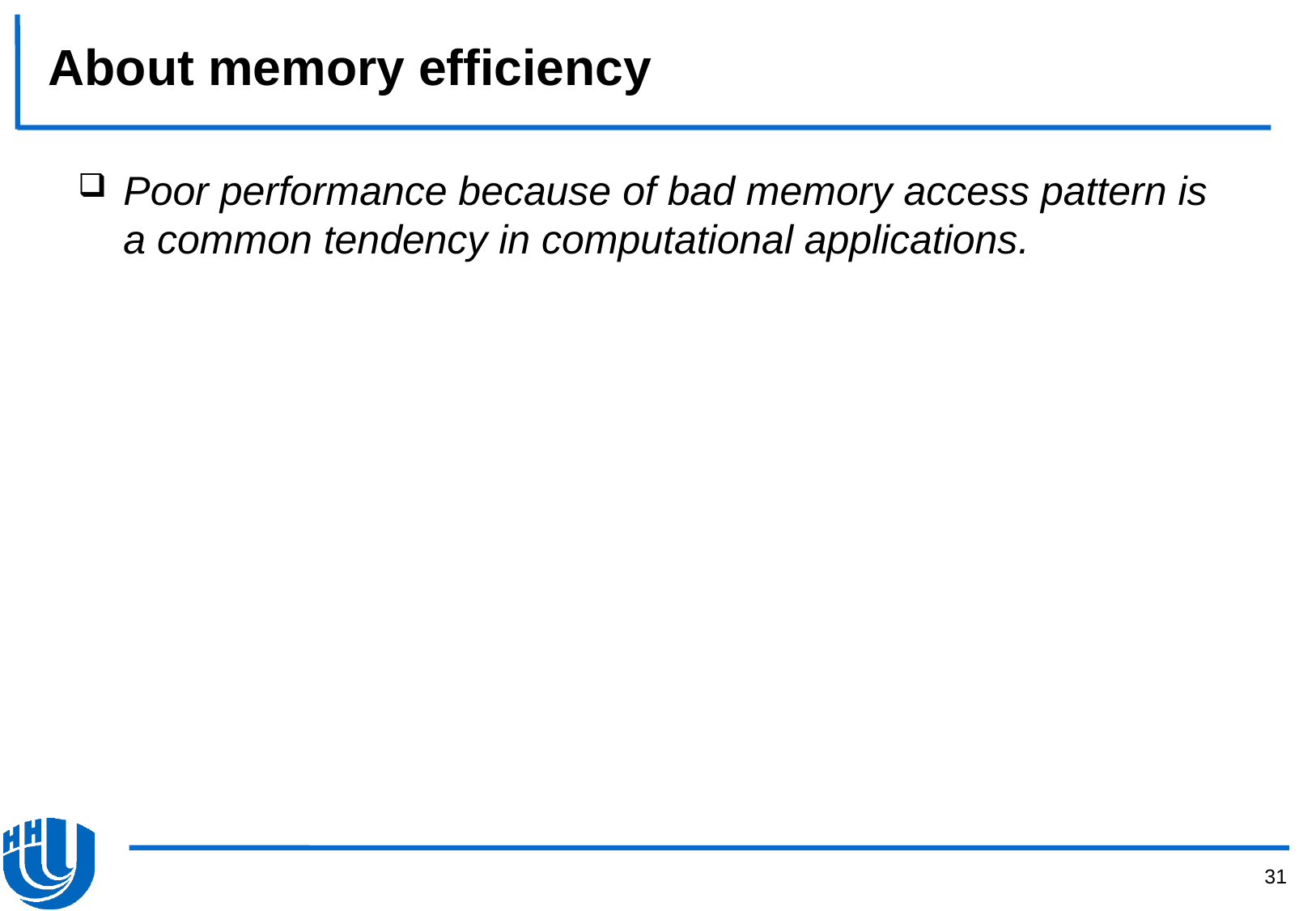

# About memory efficiency
Poor performance because of bad memory access pattern is a common tendency in computational applications.